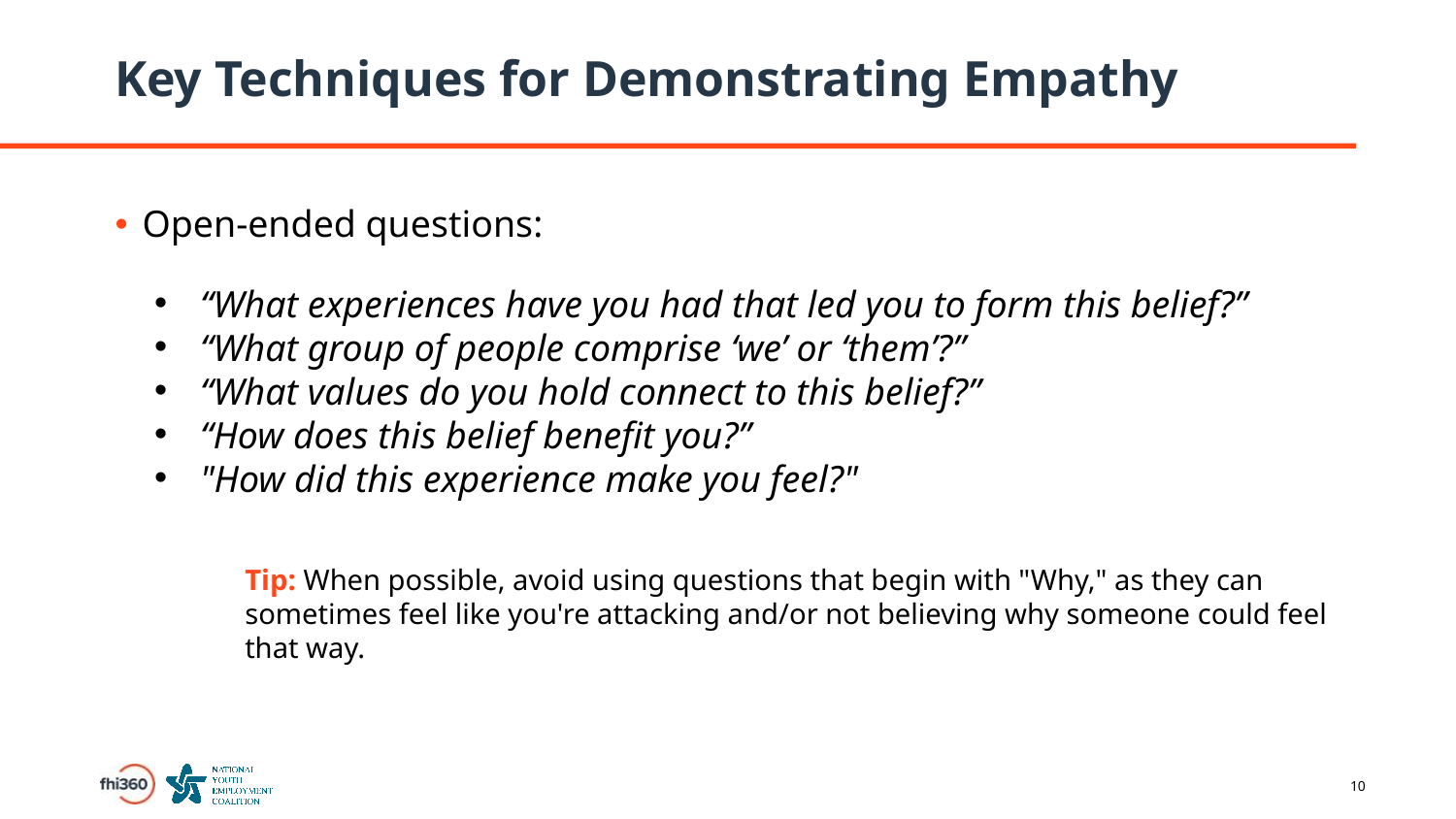

# Key Techniques for Demonstrating Empathy
Open-ended questions:
“What experiences have you had that led you to form this belief?”
“What group of people comprise ‘we’ or ‘them’?”
“What values do you hold connect to this belief?”
“How does this belief benefit you?”
"How did this experience make you feel?"

Tip: When possible, avoid using questions that begin with "Why," as they can sometimes feel like you're attacking and/or not believing why someone could feel that way.